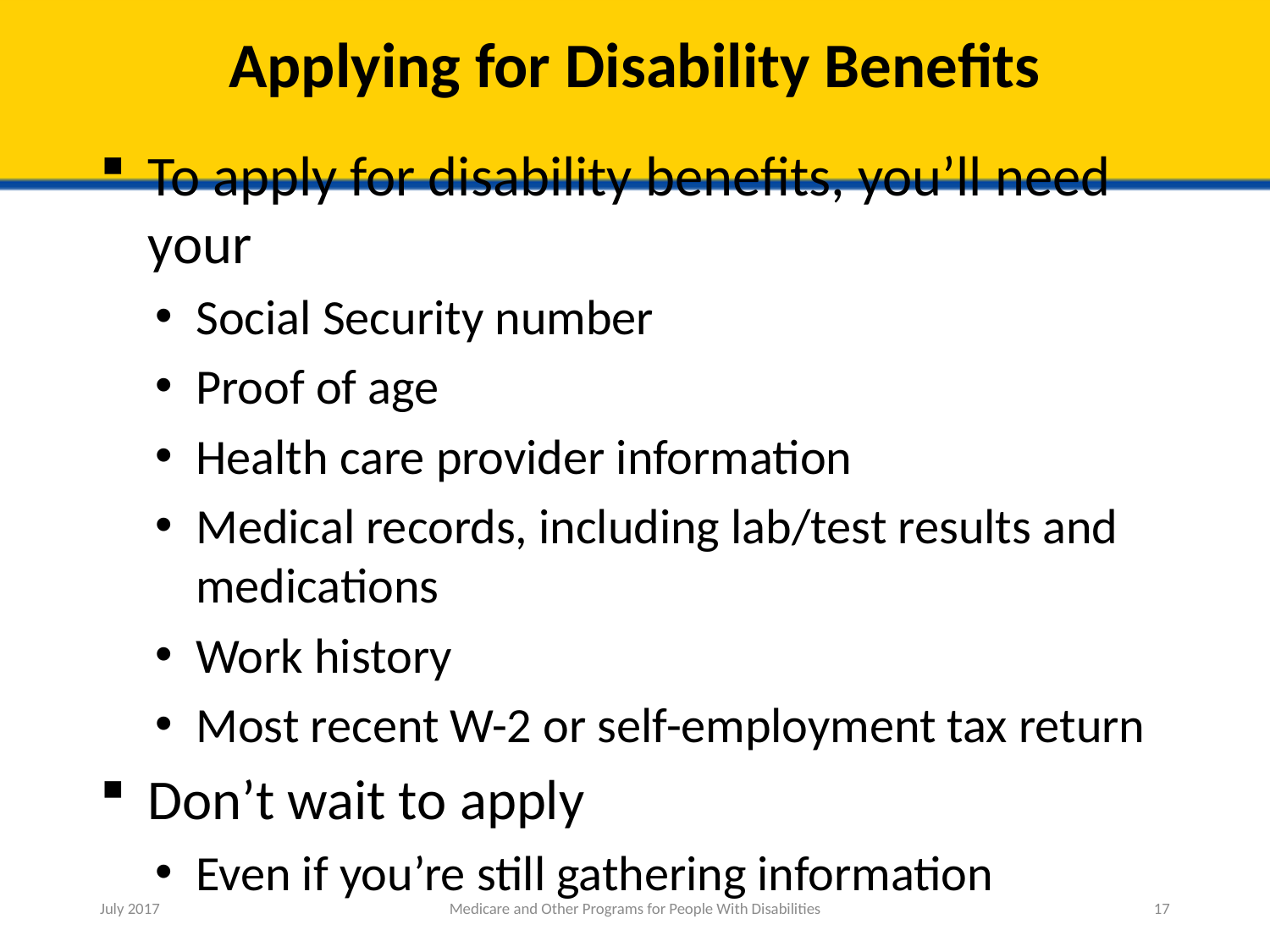

# Applying for Disability Benefits
To apply for disability benefits, you’ll need your
Social Security number
Proof of age
Health care provider information
Medical records, including lab/test results and medications
Work history
Most recent W-2 or self-employment tax return
Don’t wait to apply
Even if you’re still gathering information

July 2017
Medicare and Other Programs for People With Disabilities
17